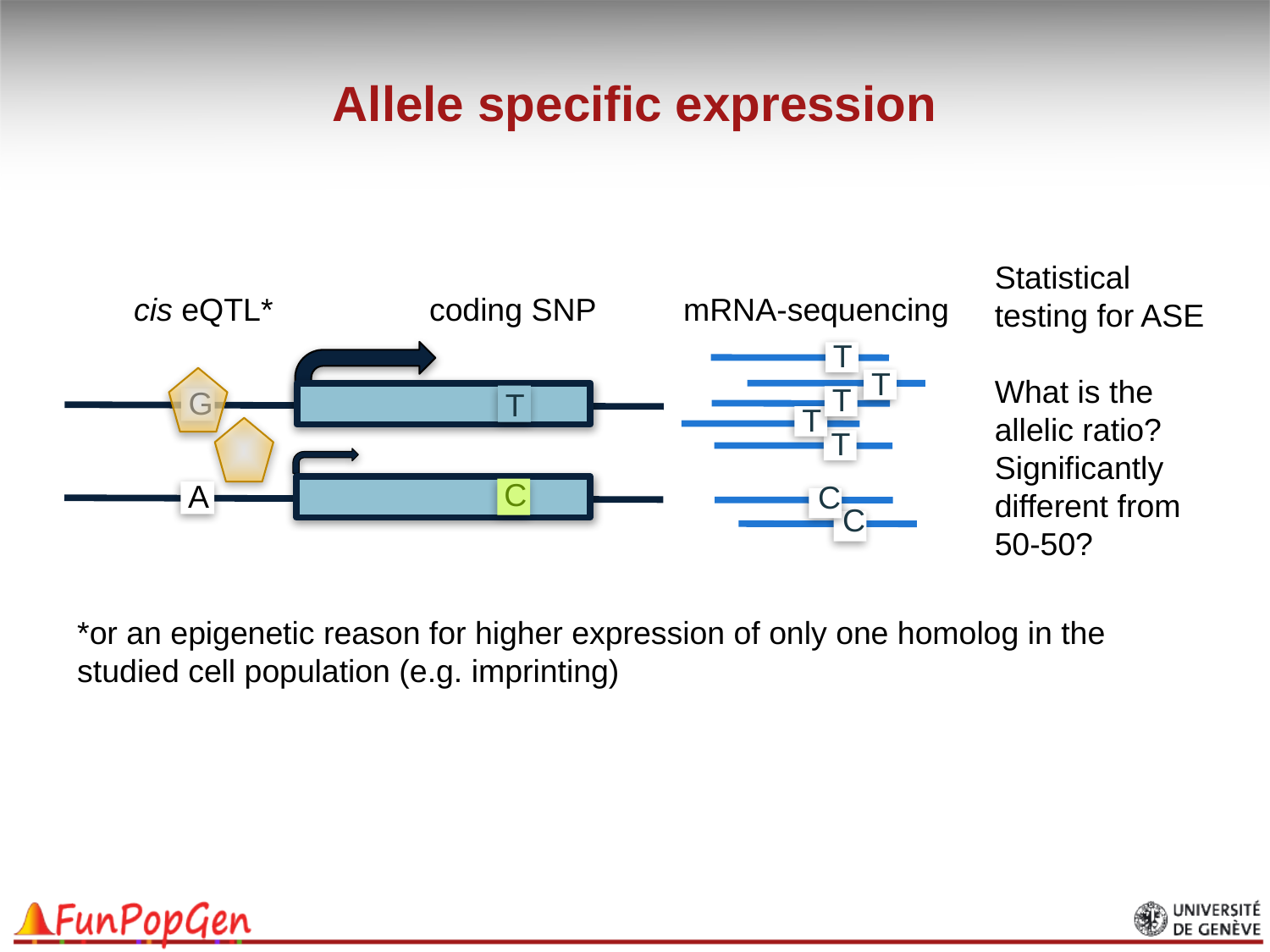

# Allele specific expression
Statistical testing for ASE

What is the allelic ratio? Significantly different from 50-50?
cis eQTL*
coding SNP
mRNA-sequencing
T

T

T

G
T

T

T

C
A
C

C

*or an epigenetic reason for higher expression of only one homolog in the studied cell population (e.g. imprinting)